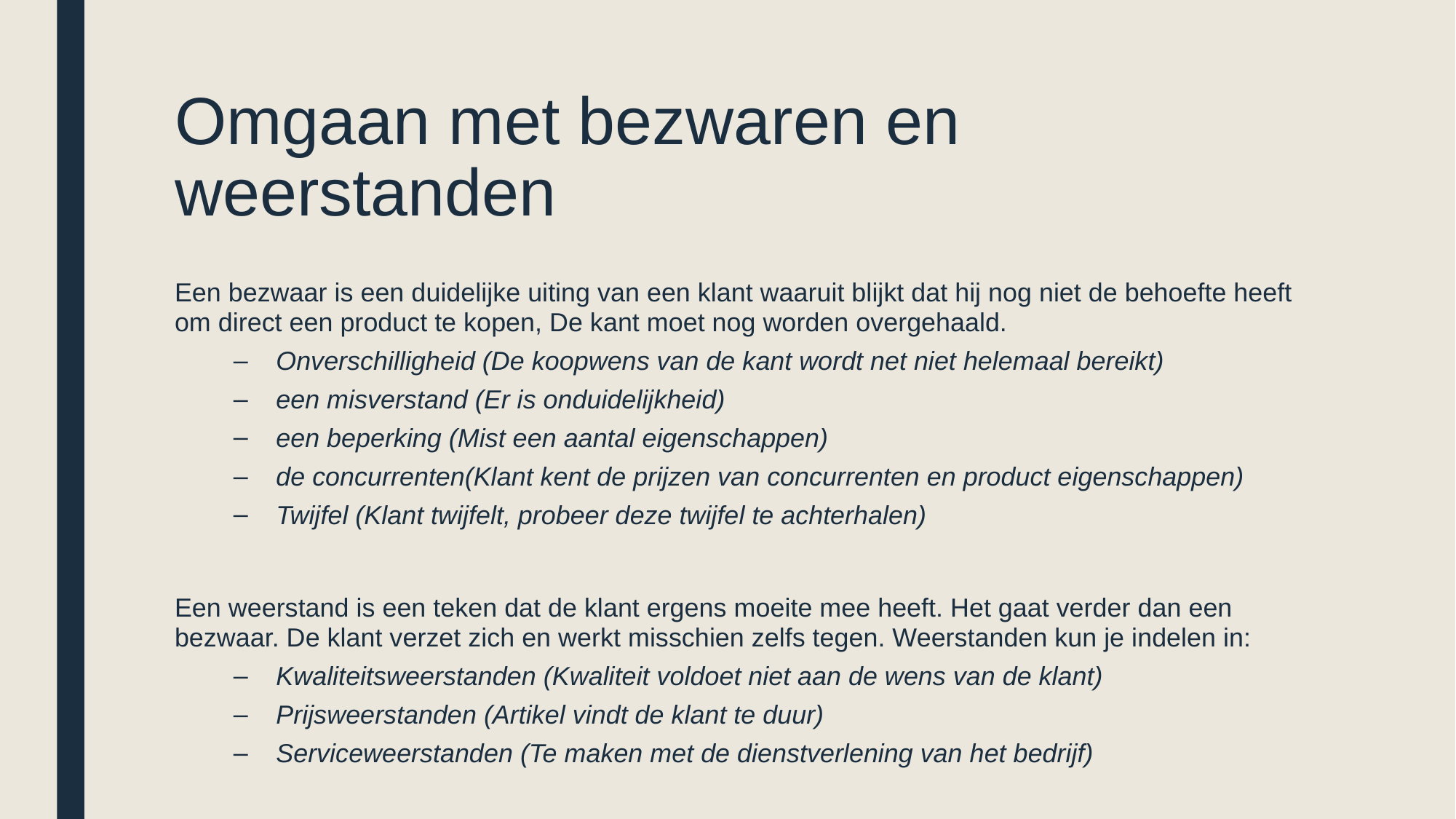

# Omgaan met bezwaren en weerstanden
Een bezwaar is een duidelijke uiting van een klant waaruit blijkt dat hij nog niet de behoefte heeft om direct een product te kopen, De kant moet nog worden overgehaald.
Onverschilligheid (De koopwens van de kant wordt net niet helemaal bereikt)
een misverstand (Er is onduidelijkheid)
een beperking (Mist een aantal eigenschappen)
de concurrenten(Klant kent de prijzen van concurrenten en product eigenschappen)
Twijfel (Klant twijfelt, probeer deze twijfel te achterhalen)

Een weerstand is een teken dat de klant ergens moeite mee heeft. Het gaat verder dan een bezwaar. De klant verzet zich en werkt misschien zelfs tegen. Weerstanden kun je indelen in:
Kwaliteitsweerstanden (Kwaliteit voldoet niet aan de wens van de klant)
Prijsweerstanden (Artikel vindt de klant te duur)
Serviceweerstanden (Te maken met de dienstverlening van het bedrijf)